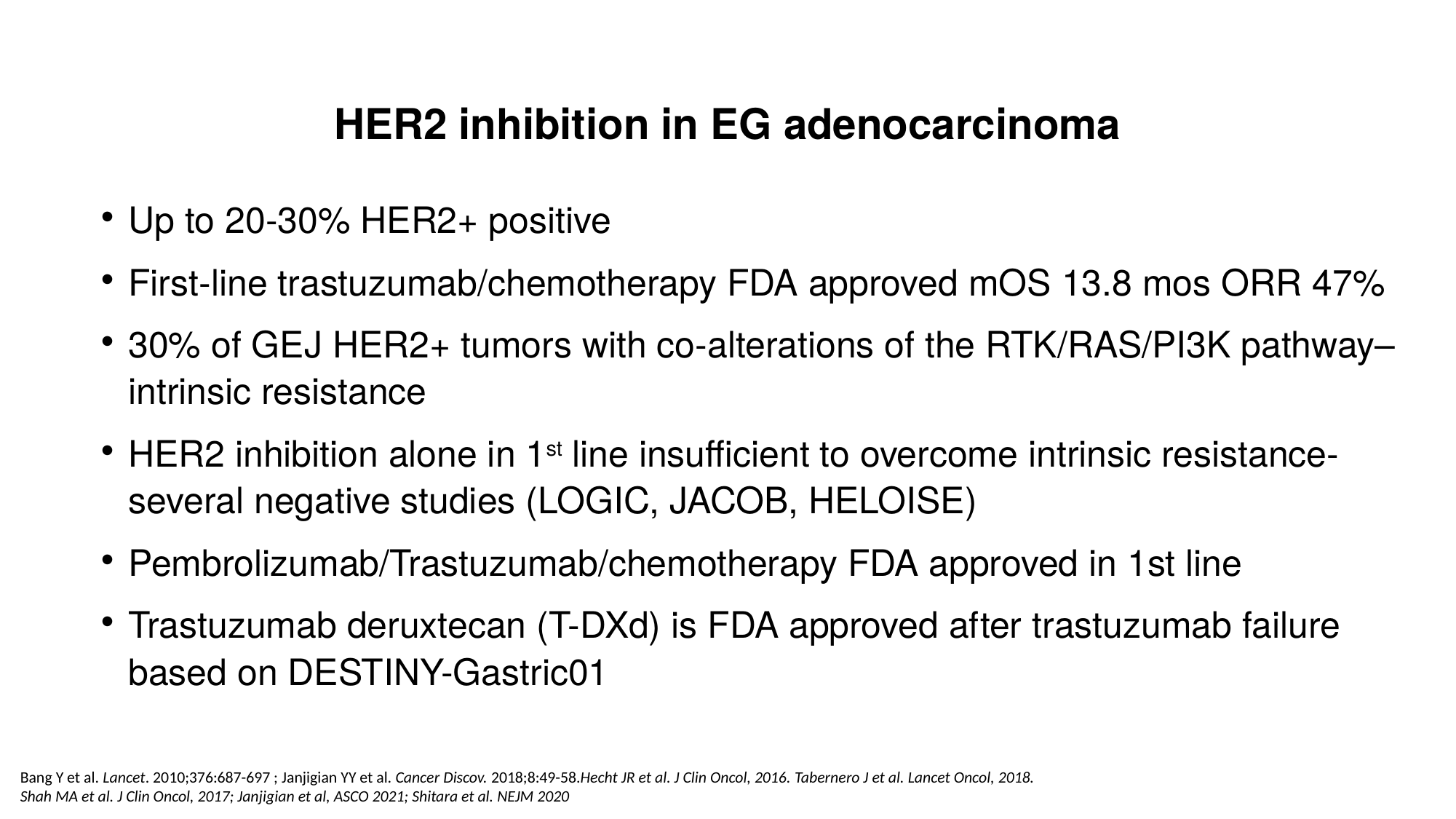

# HER2 inhibition in EG adenocarcinoma
Up to 20-30% HER2+ positive
First-line trastuzumab/chemotherapy FDA approved mOS 13.8 mos ORR 47%
30% of GEJ HER2+ tumors with co-alterations of the RTK/RAS/PI3K pathway– intrinsic resistance
HER2 inhibition alone in 1st line insufficient to overcome intrinsic resistance- several negative studies (LOGIC, JACOB, HELOISE)
Pembrolizumab/Trastuzumab/chemotherapy FDA approved in 1st line
Trastuzumab deruxtecan (T-DXd) is FDA approved after trastuzumab failure based on DESTINY-Gastric01
Bang Y et al. Lancet. 2010;376:687-697 ; Janjigian YY et al. Cancer Discov. 2018;8:49-58.Hecht JR et al. J Clin Oncol, 2016. Tabernero J et al. Lancet Oncol, 2018.
Shah MA et al. J Clin Oncol, 2017; Janjigian et al, ASCO 2021; Shitara et al. NEJM 2020